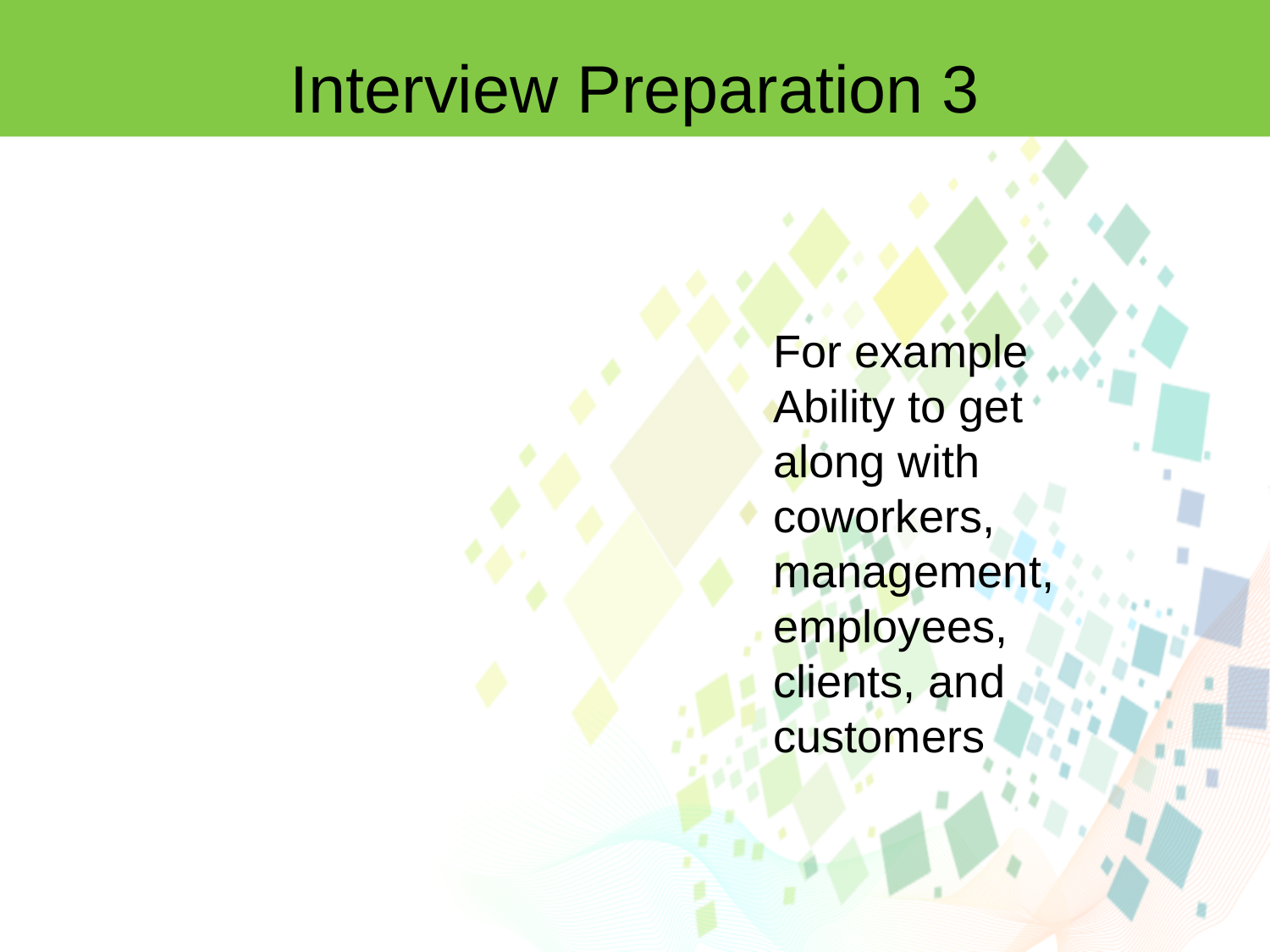

Interview Preparation 3
For example
Ability to get along with coworkers, management, employees, clients, and
customers